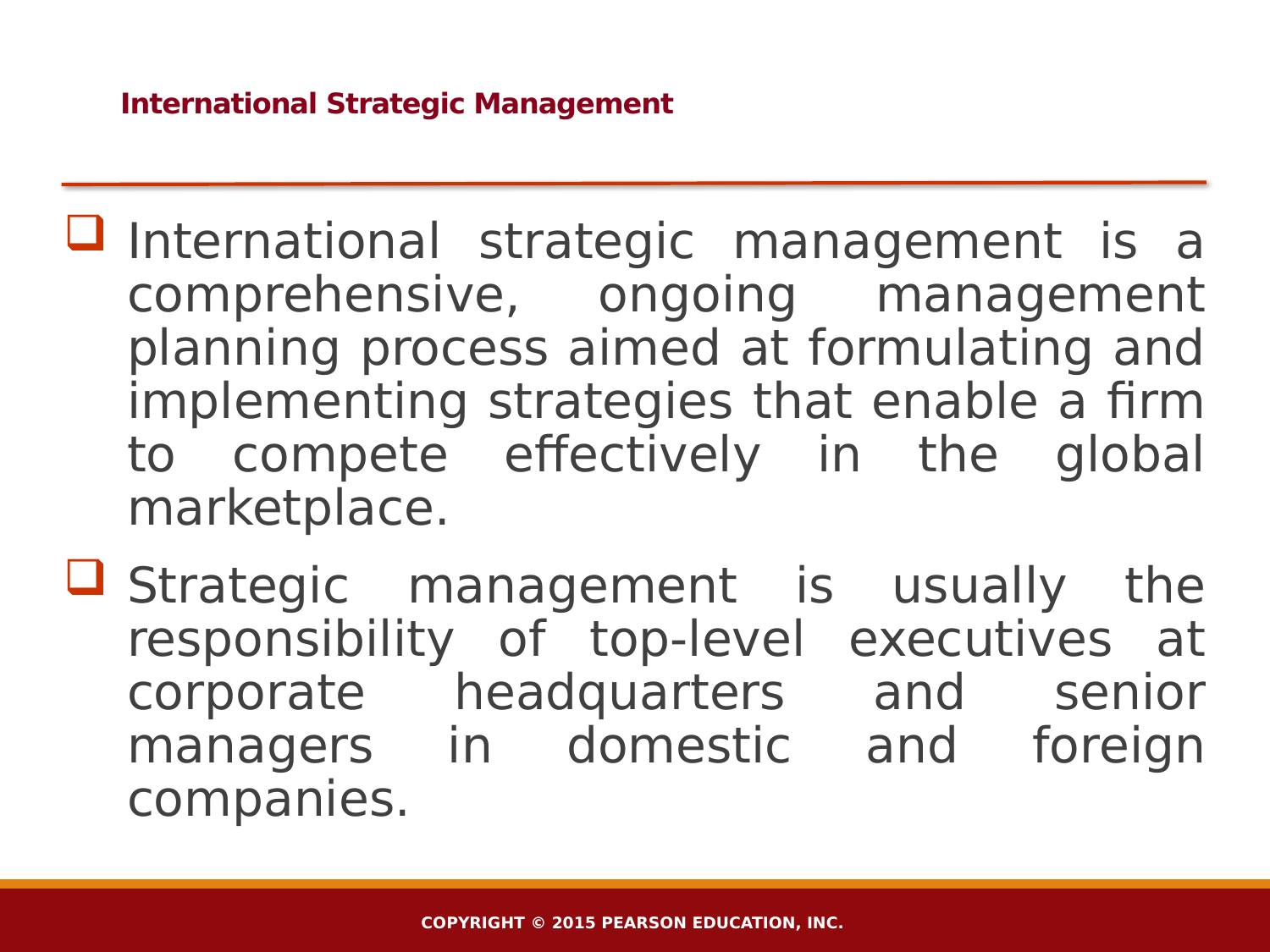

# International Strategic Management
International strategic management is a comprehensive, ongoing management planning process aimed at formulating and implementing strategies that enable a firm to compete effectively in the global marketplace.
Strategic management is usually the responsibility of top-level executives at corporate headquarters and senior managers in domestic and foreign companies.

Copyright © 2015 Pearson Education, Inc.